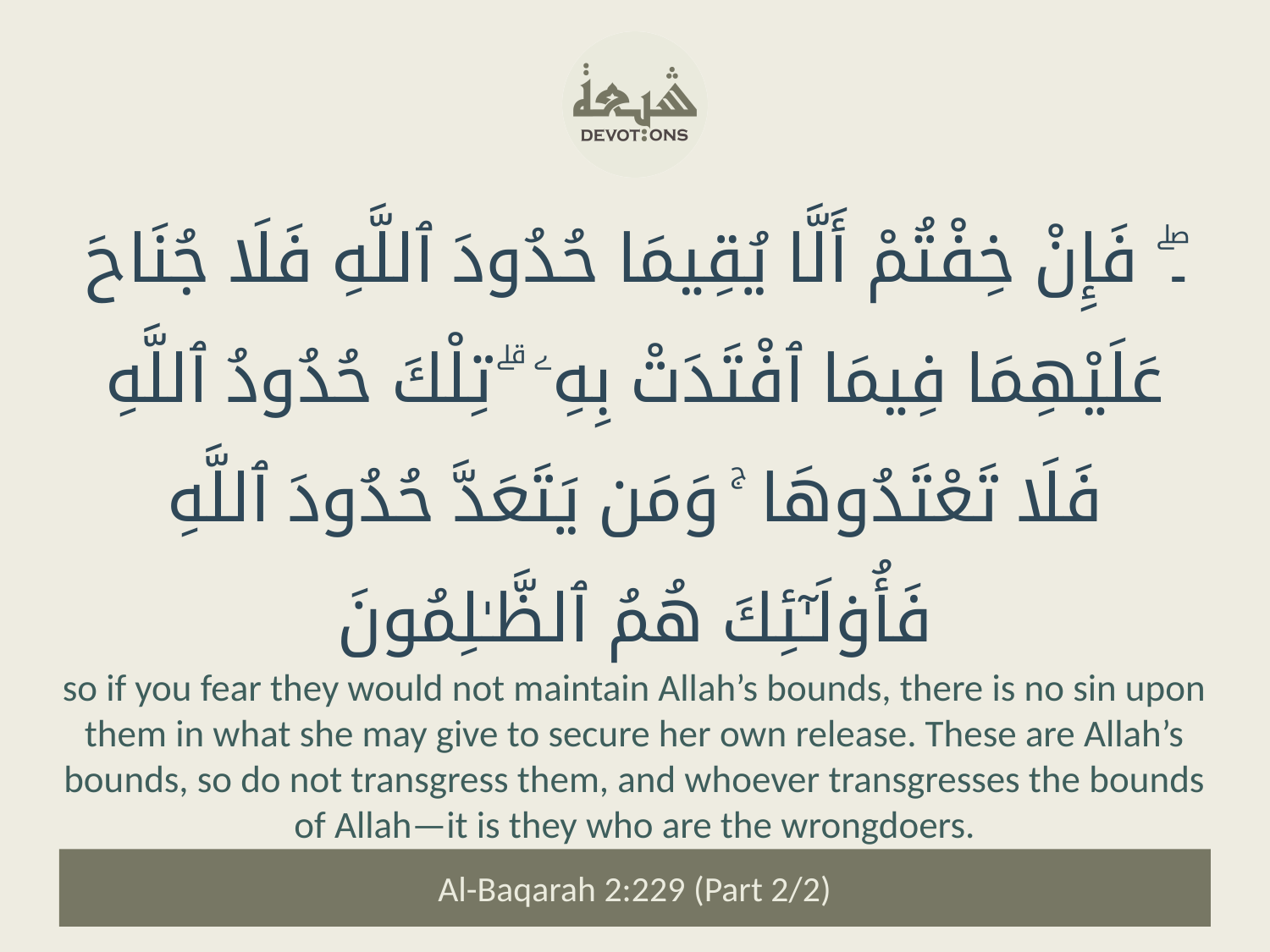

۔ۖ  فَإِنْ خِفْتُمْ أَلَّا يُقِيمَا حُدُودَ ٱللَّهِ فَلَا جُنَاحَ عَلَيْهِمَا فِيمَا ٱفْتَدَتْ بِهِۦ ۗ تِلْكَ حُدُودُ ٱللَّهِ فَلَا تَعْتَدُوهَا ۚ وَمَن يَتَعَدَّ حُدُودَ ٱللَّهِ فَأُو۟لَـٰٓئِكَ هُمُ ٱلظَّـٰلِمُونَ
so if you fear they would not maintain Allah’s bounds, there is no sin upon them in what she may give to secure her own release. These are Allah’s bounds, so do not transgress them, and whoever transgresses the bounds of Allah—it is they who are the wrongdoers.
Al-Baqarah 2:229 (Part 2/2)